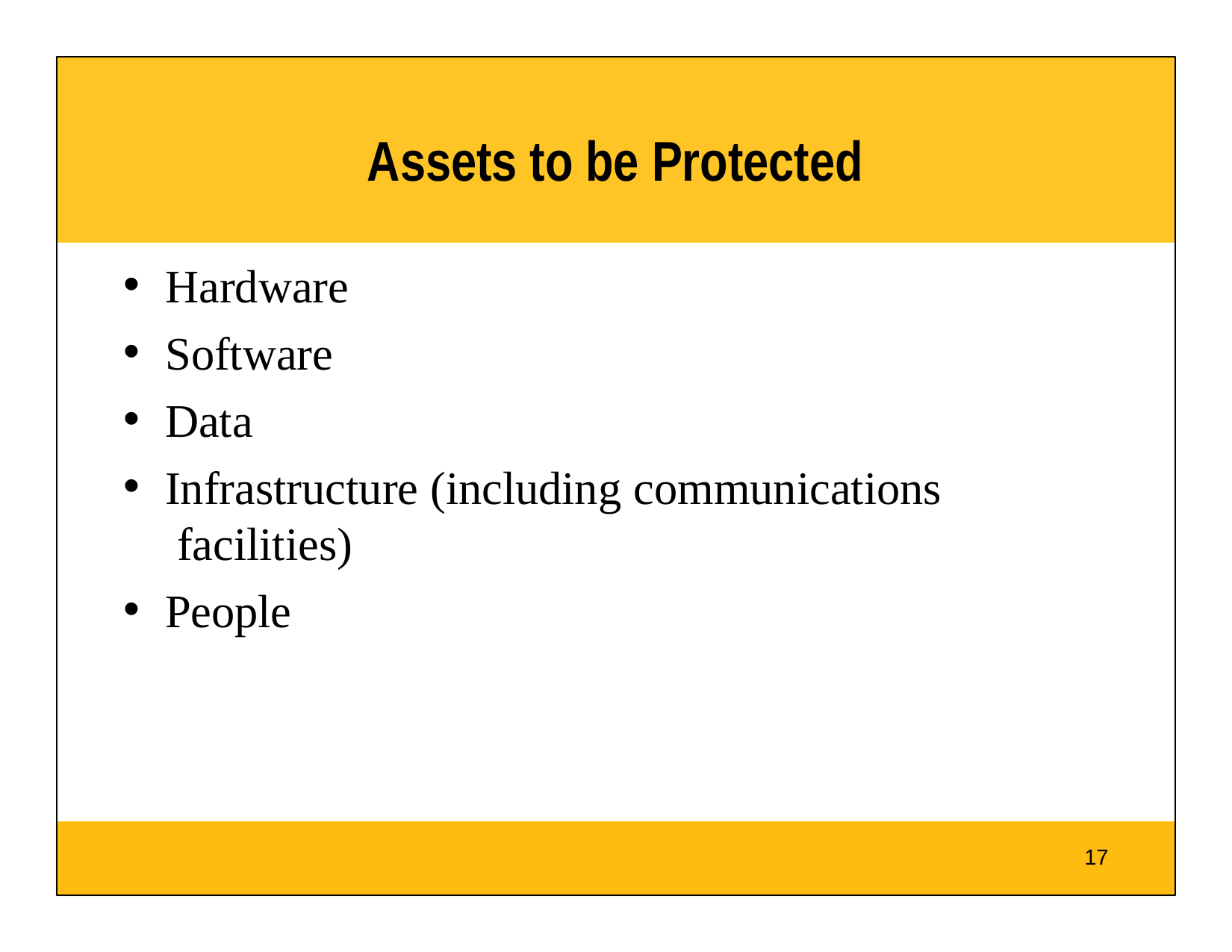

# Assets to be Protected
Hardware
Software
Data
Infrastructure (including communications  facilities)
People
17